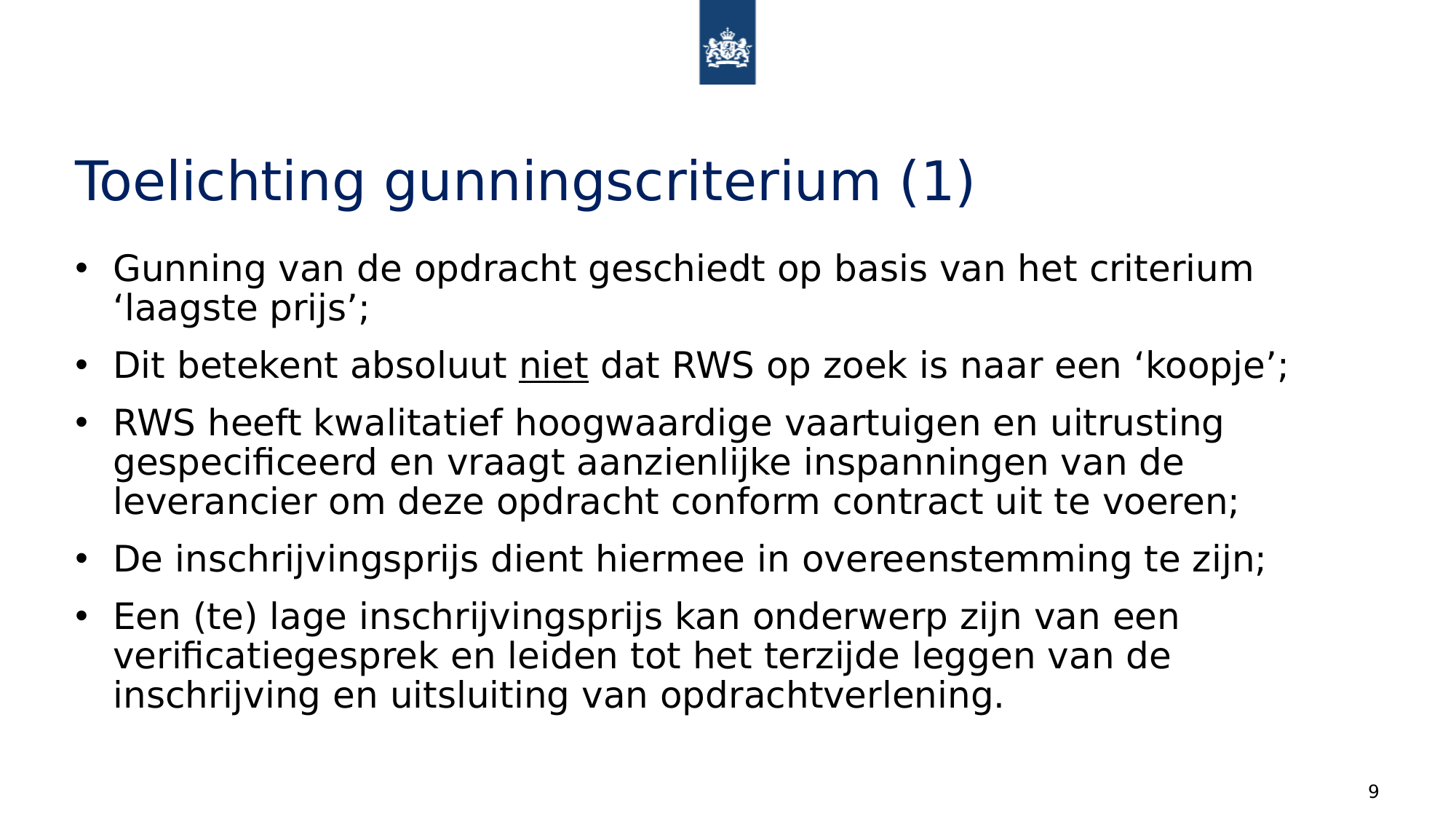

# Toelichting gunningscriterium (1)
Gunning van de opdracht geschiedt op basis van het criterium ‘laagste prijs’;
Dit betekent absoluut niet dat RWS op zoek is naar een ‘koopje’;
RWS heeft kwalitatief hoogwaardige vaartuigen en uitrusting gespecificeerd en vraagt aanzienlijke inspanningen van de leverancier om deze opdracht conform contract uit te voeren;
De inschrijvingsprijs dient hiermee in overeenstemming te zijn;
Een (te) lage inschrijvingsprijs kan onderwerp zijn van een verificatiegesprek en leiden tot het terzijde leggen van de inschrijving en uitsluiting van opdrachtverlening.

9